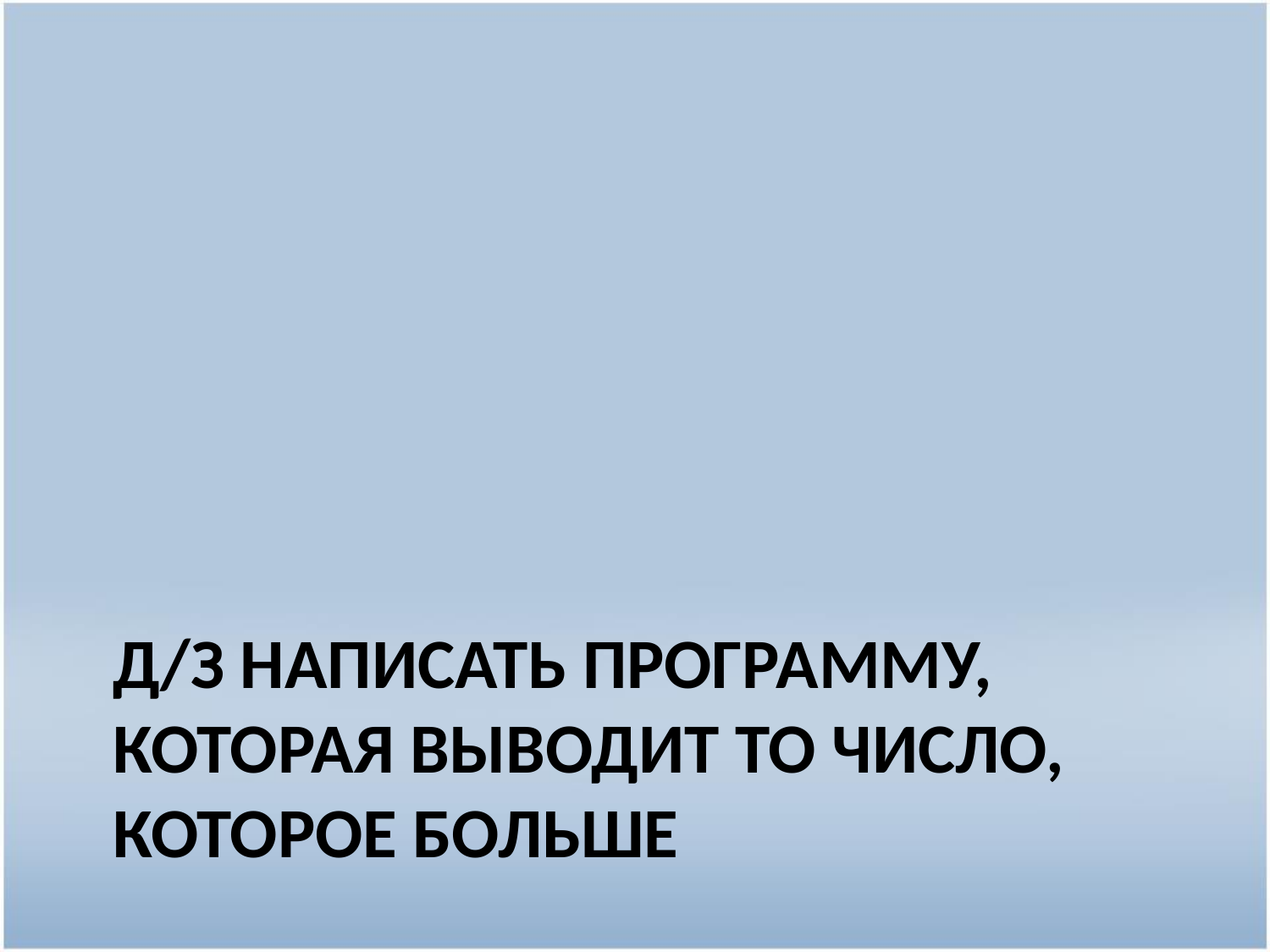

# Д/З Написать программу, которая выводит то число, которое больше